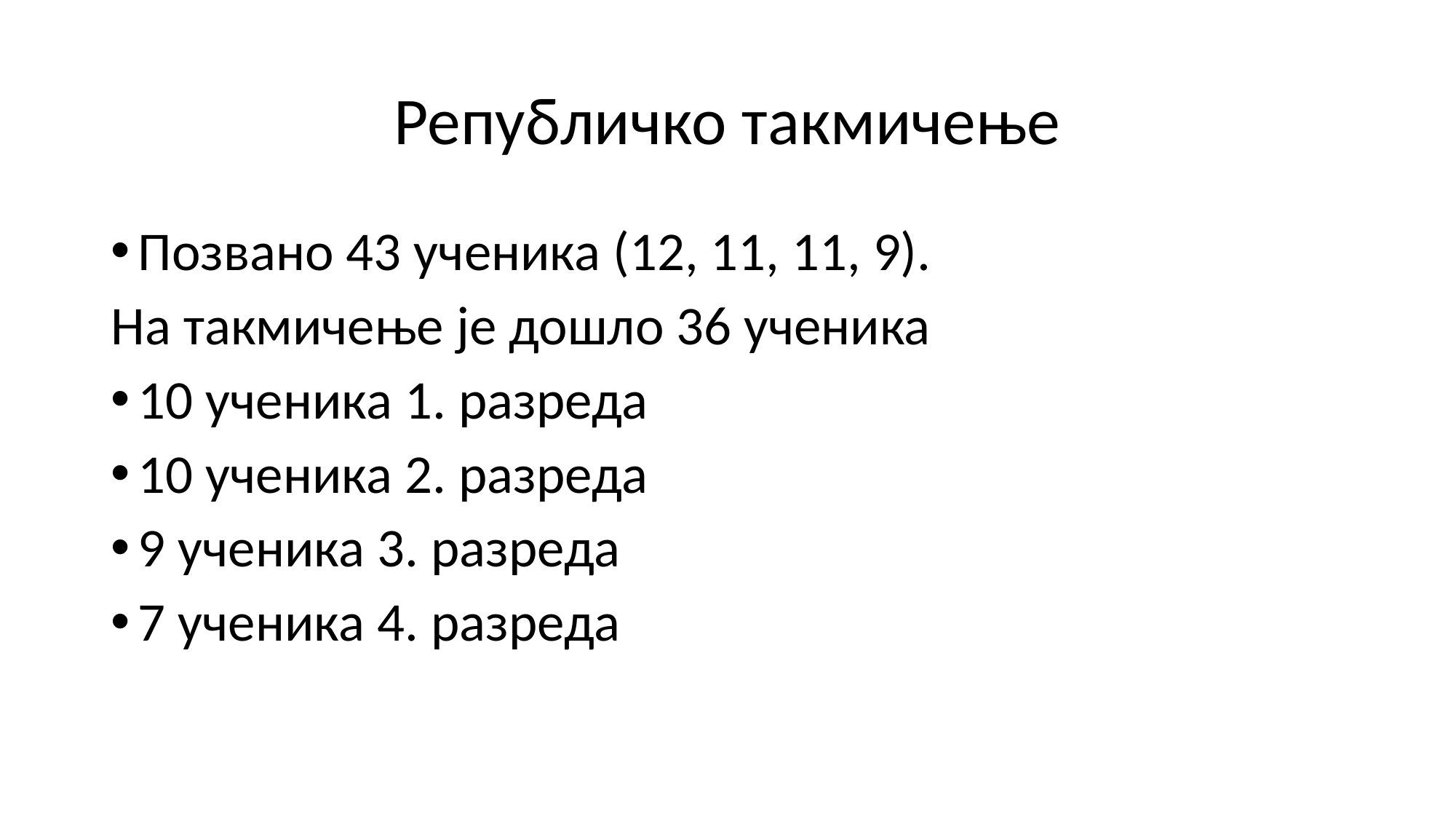

# Републичко такмичење
Позвано 43 ученика (12, 11, 11, 9).
На такмичење је дошло 36 ученика
10 ученика 1. разреда
10 ученика 2. разреда
9 ученика 3. разреда
7 ученика 4. разреда